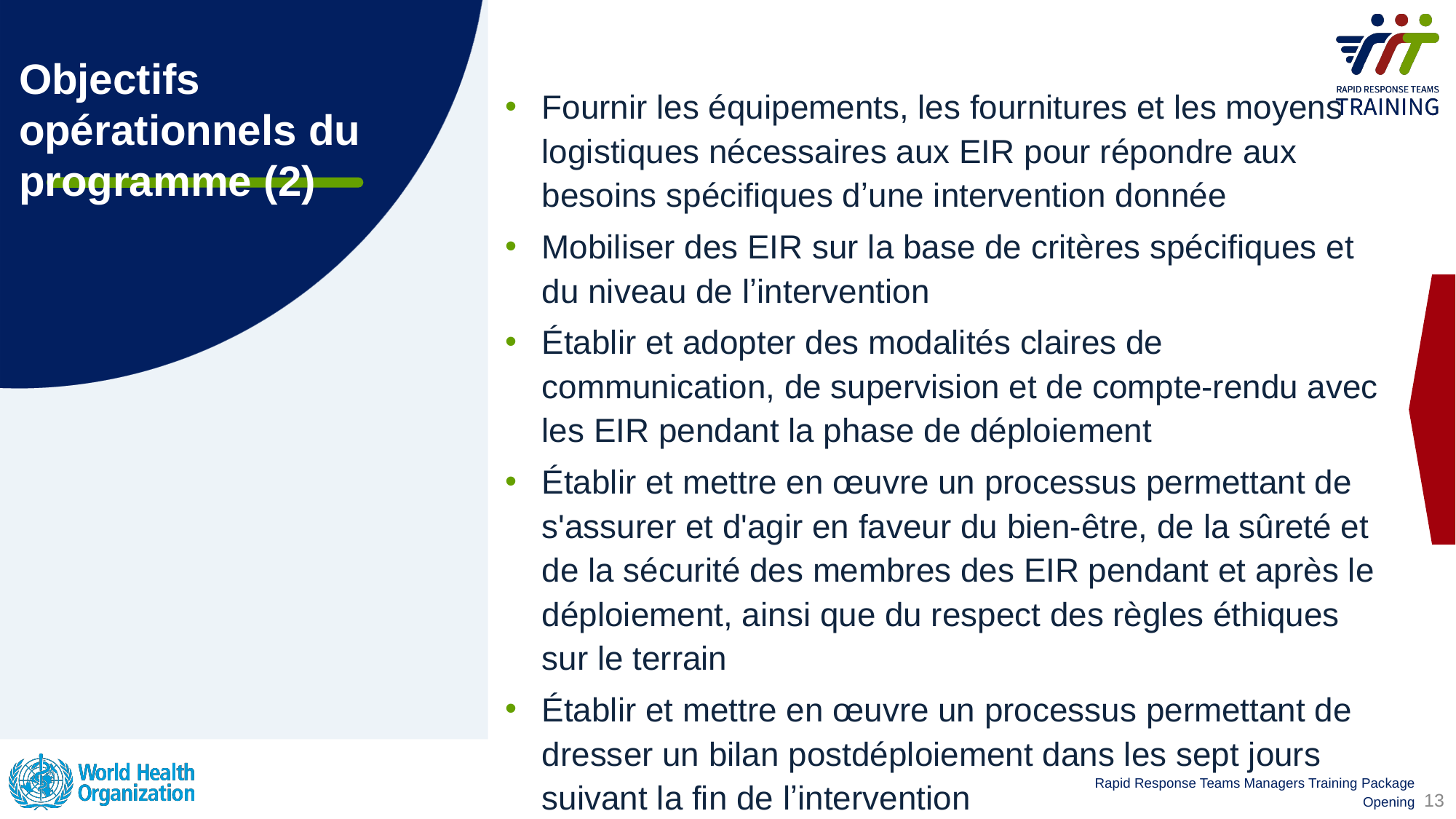

Objectifs opérationnels du programme (2)
Fournir les équipements, les fournitures et les moyens logistiques nécessaires aux EIR pour répondre aux besoins spécifiques dʼune intervention donnée
Mobiliser des EIR sur la base de critères spécifiques et du niveau de lʼintervention
Établir et adopter des modalités claires de communication, de supervision et de compte-rendu avec les EIR pendant la phase de déploiement
Établir et mettre en œuvre un processus permettant de s'assurer et d'agir en faveur du bien-être, de la sûreté et de la sécurité des membres des EIR pendant et après le déploiement, ainsi que du respect des règles éthiques sur le terrain
Établir et mettre en œuvre un processus permettant de dresser un bilan postdéploiement dans les sept jours suivant la fin de lʼintervention
13